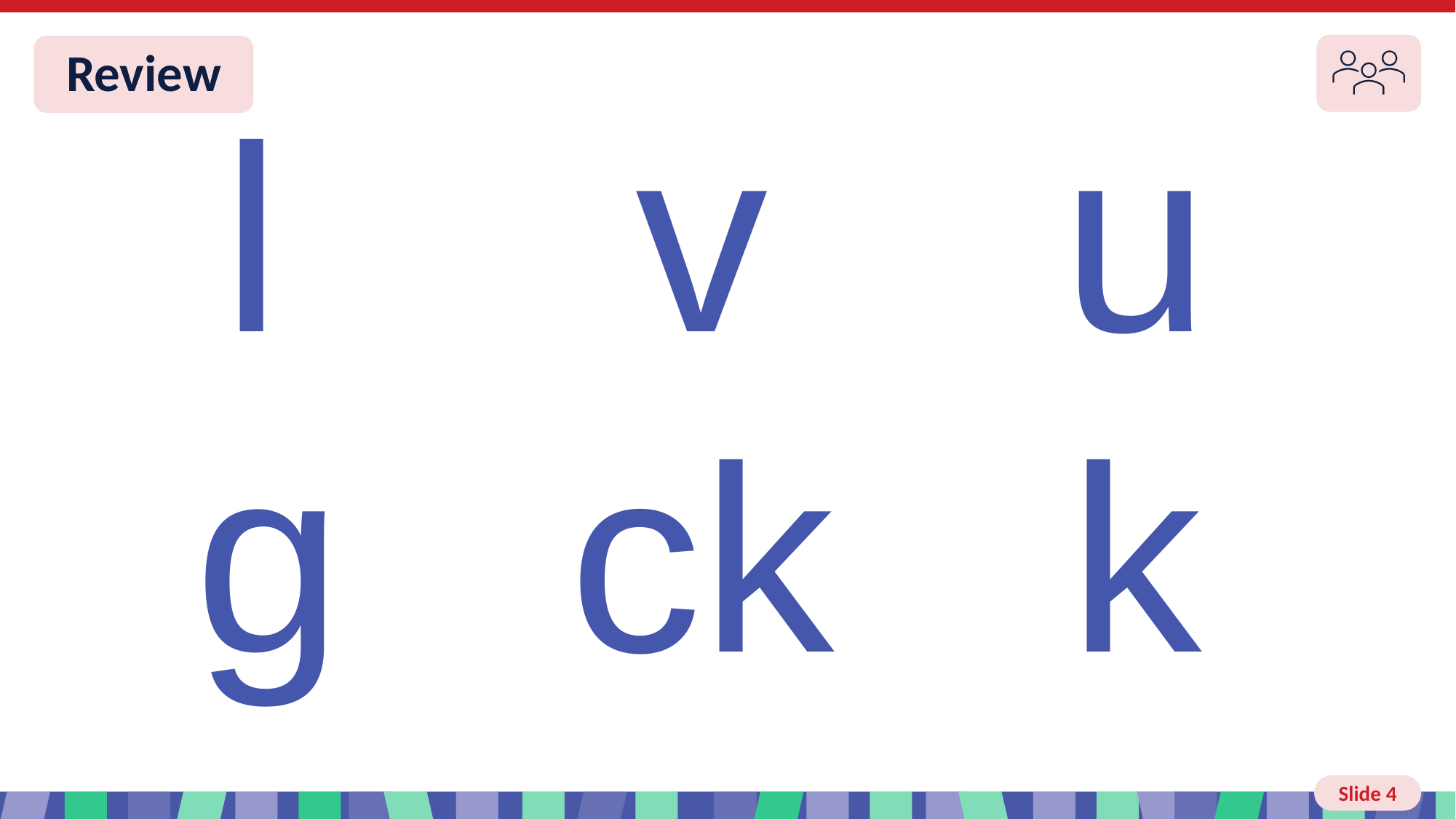

# Slide 4 Review
l
v
u
g
ck
k